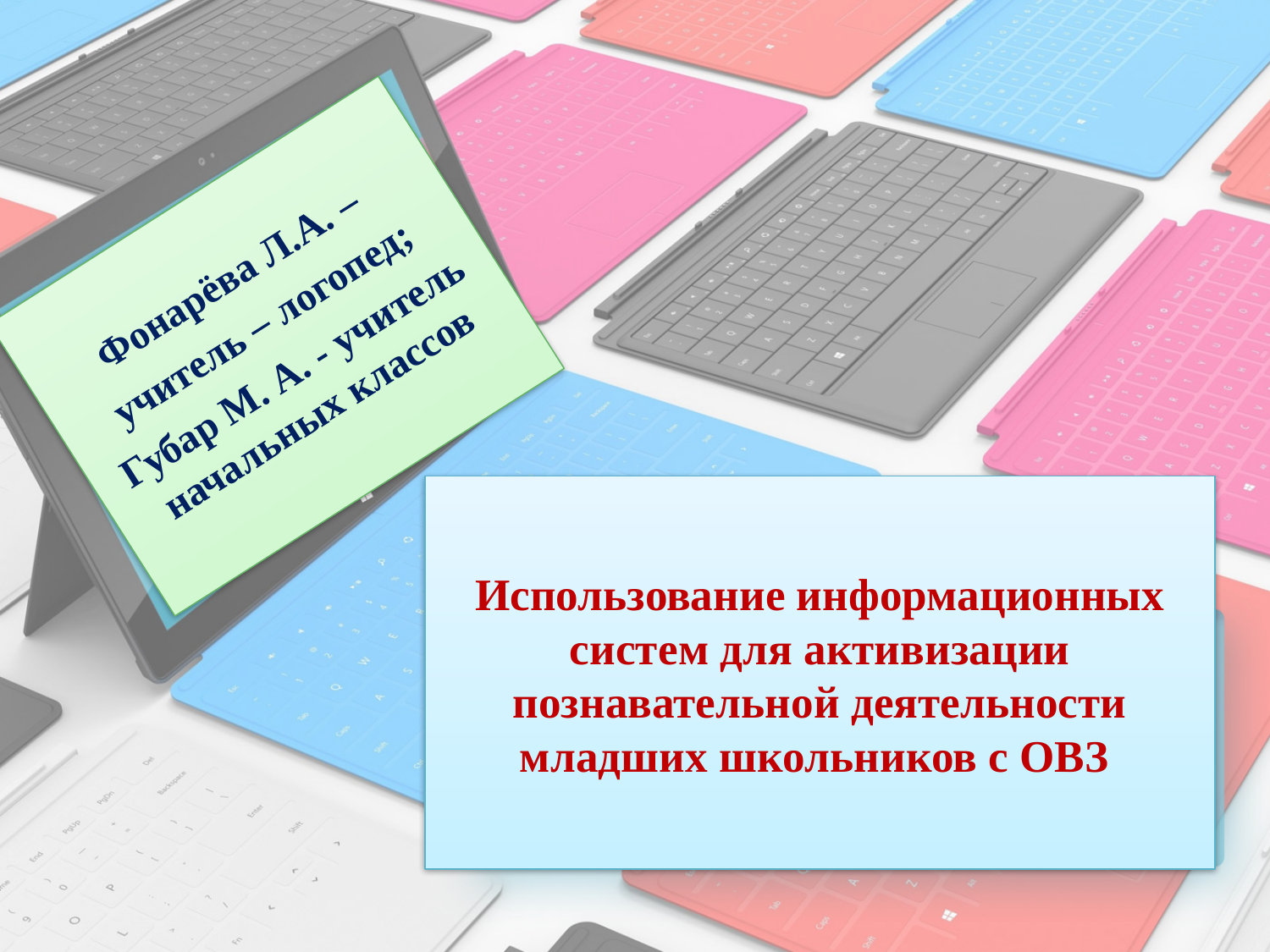

Фонарёва Л.А. –
учитель – логопед;
Губар М. А. - учитель начальных классов
# Использование информационных систем для активизации познавательной деятельности младших школьников с ОВЗ